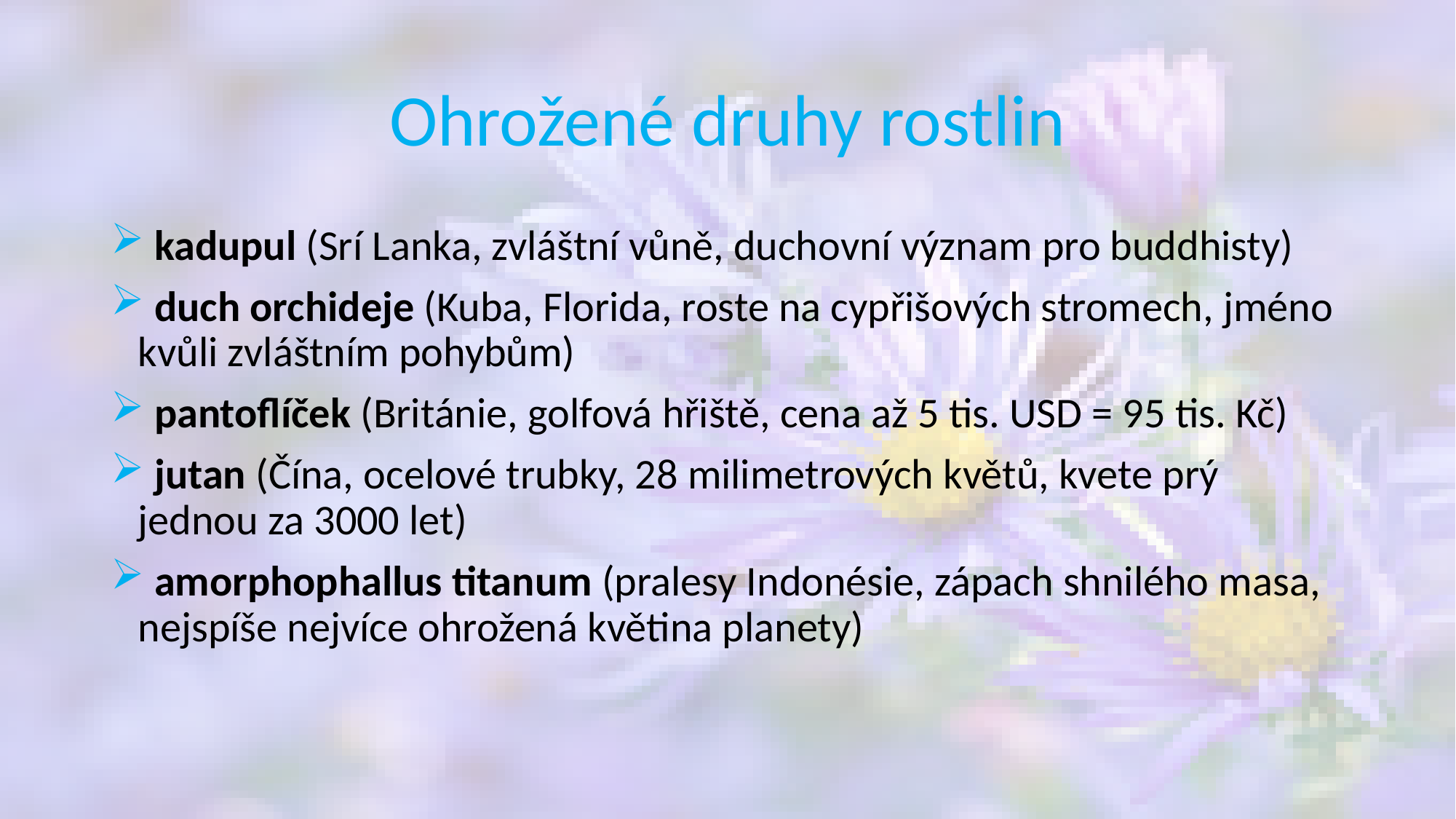

# Ohrožené druhy rostlin
 kadupul (Srí Lanka, zvláštní vůně, duchovní význam pro buddhisty)
 duch orchideje (Kuba, Florida, roste na cypřišových stromech, jméno kvůli zvláštním pohybům)
 pantoflíček (Británie, golfová hřiště, cena až 5 tis. USD = 95 tis. Kč)
 jutan (Čína, ocelové trubky, 28 milimetrových květů, kvete prý jednou za 3000 let)
 amorphophallus titanum (pralesy Indonésie, zápach shnilého masa, nejspíše nejvíce ohrožená květina planety)